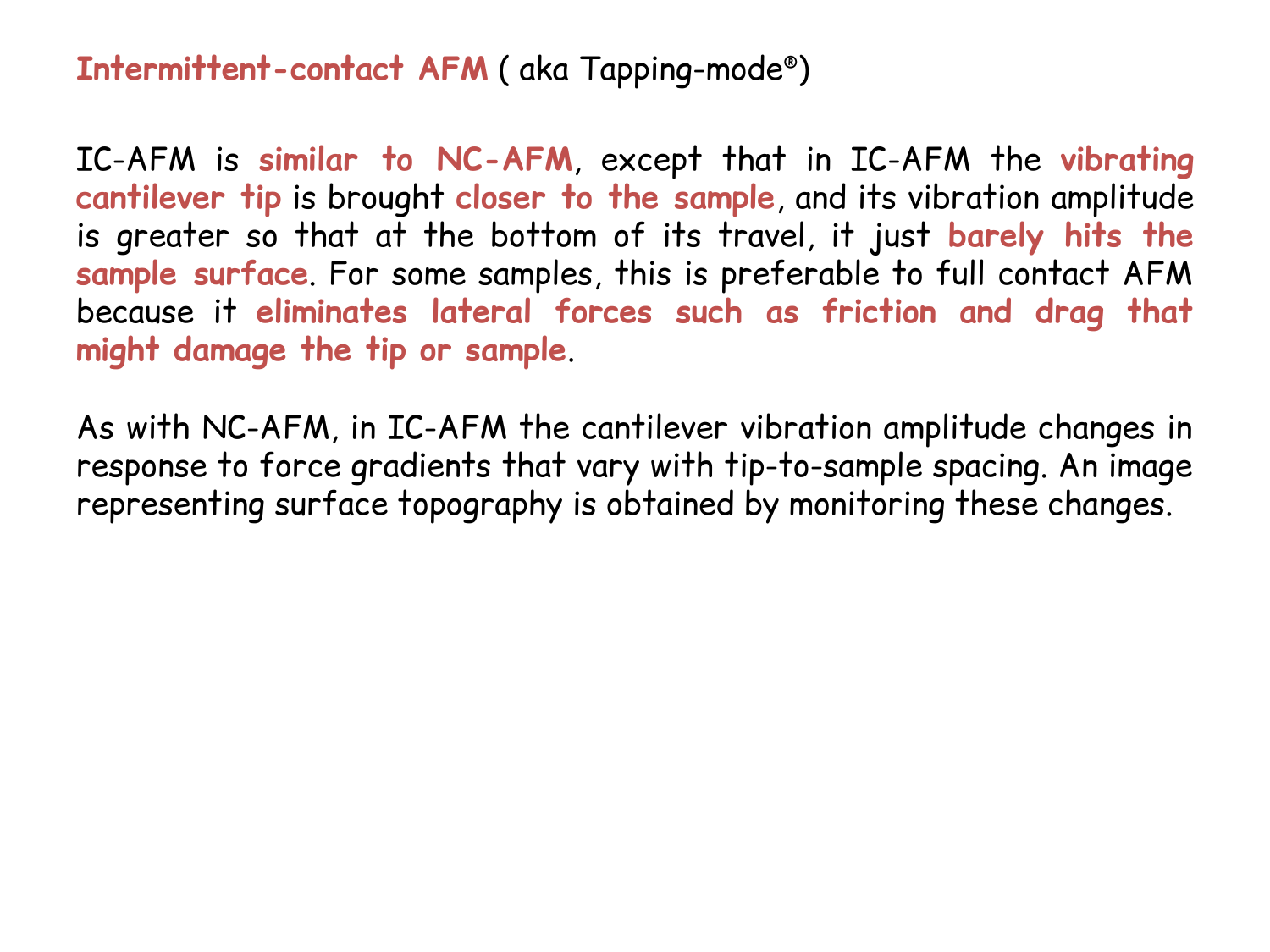

Intermittent-contact AFM ( aka Tapping-mode®)

IC-AFM is similar to NC-AFM, except that in IC-AFM the vibrating cantilever tip is brought closer to the sample, and its vibration amplitude is greater so that at the bottom of its travel, it just barely hits the sample surface. For some samples, this is preferable to full contact AFM because it eliminates lateral forces such as friction and drag that might damage the tip or sample.

As with NC-AFM, in IC-AFM the cantilever vibration amplitude changes in response to force gradients that vary with tip-to-sample spacing. An image representing surface topography is obtained by monitoring these changes.